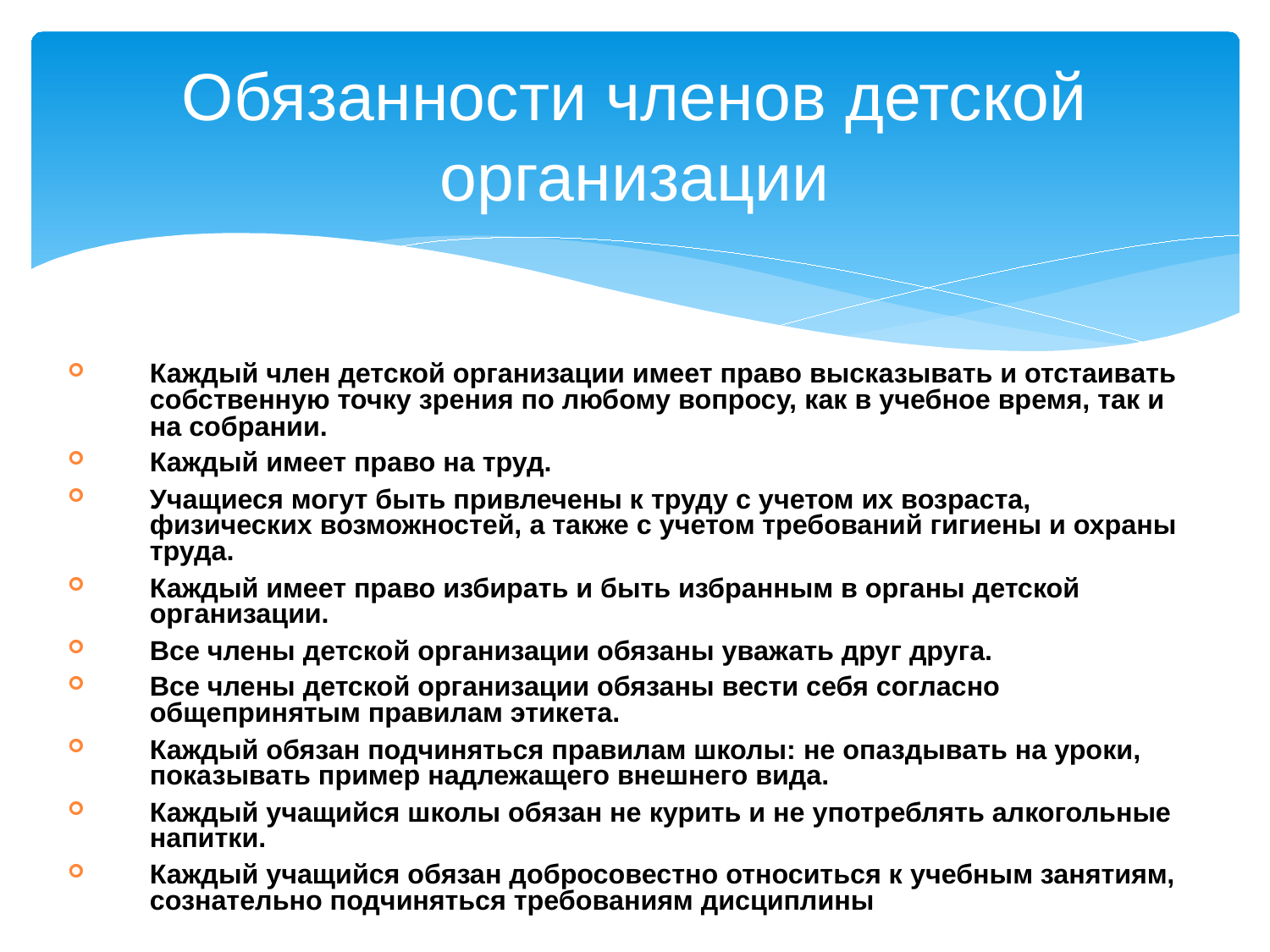

# Обязанности членов детской организации
Каждый член детской организации имеет право высказывать и отстаивать собственную точку зрения по любому вопросу, как в учебное время, так и на собрании.
Каждый имеет право на труд.
Учащиеся могут быть привлечены к труду с учетом их возраста, физических возможностей, а также с учетом требований гигиены и охраны труда.
Каждый имеет право избирать и быть избранным в органы детской организации.
Все члены детской организации обязаны уважать друг друга.
Все члены детской организации обязаны вести себя согласно общепринятым правилам этикета.
Каждый обязан подчиняться правилам школы: не опаздывать на уроки, показывать пример надлежащего внешнего вида.
Каждый учащийся школы обязан не курить и не употреблять алкогольные напитки.
Каждый учащийся обязан добросовестно относиться к учебным занятиям, сознательно подчиняться требованиям дисциплины